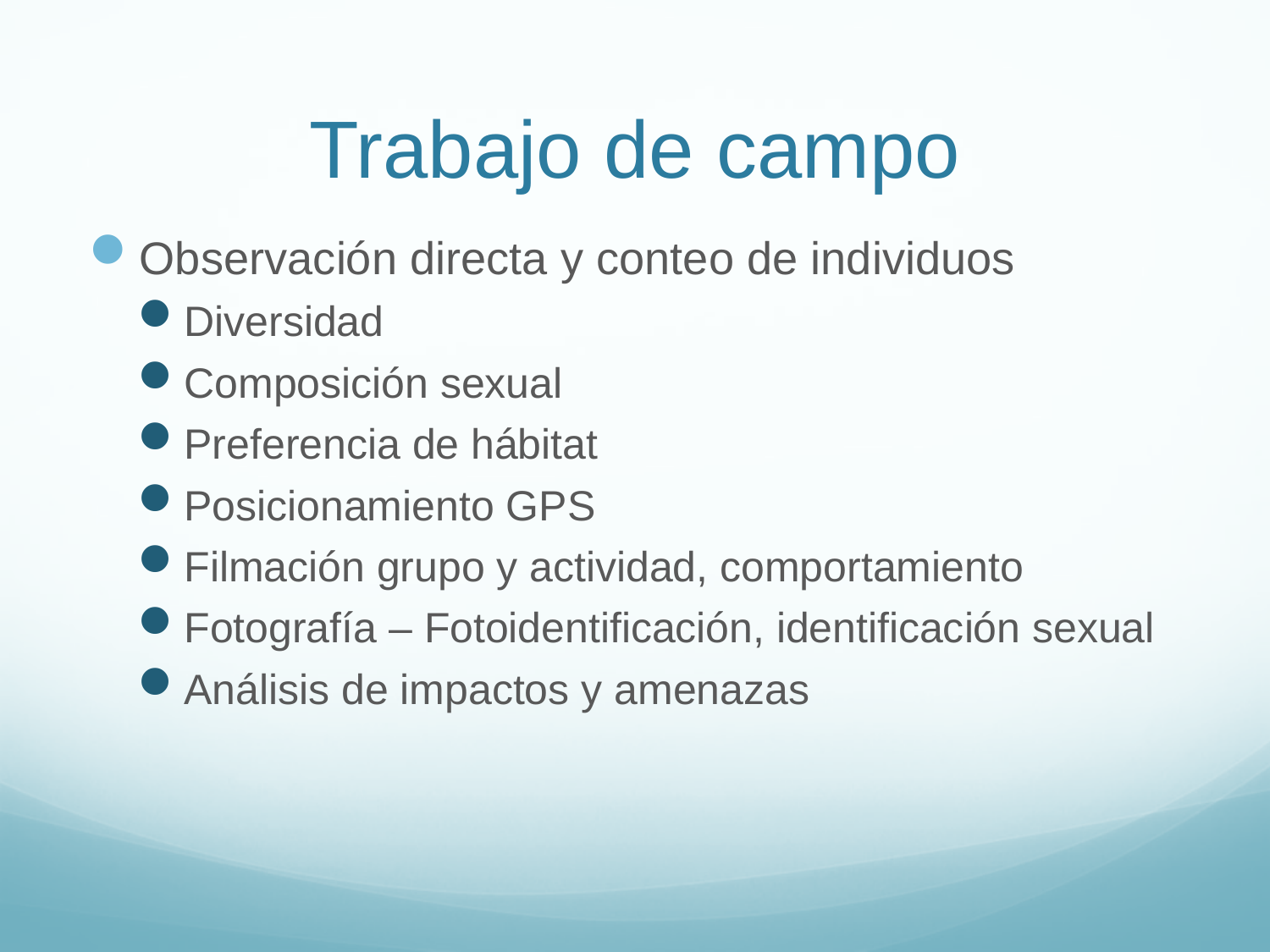

# Trabajo de campo
Observación directa y conteo de individuos
Diversidad
Composición sexual
Preferencia de hábitat
Posicionamiento GPS
Filmación grupo y actividad, comportamiento
Fotografía – Fotoidentificación, identificación sexual
Análisis de impactos y amenazas